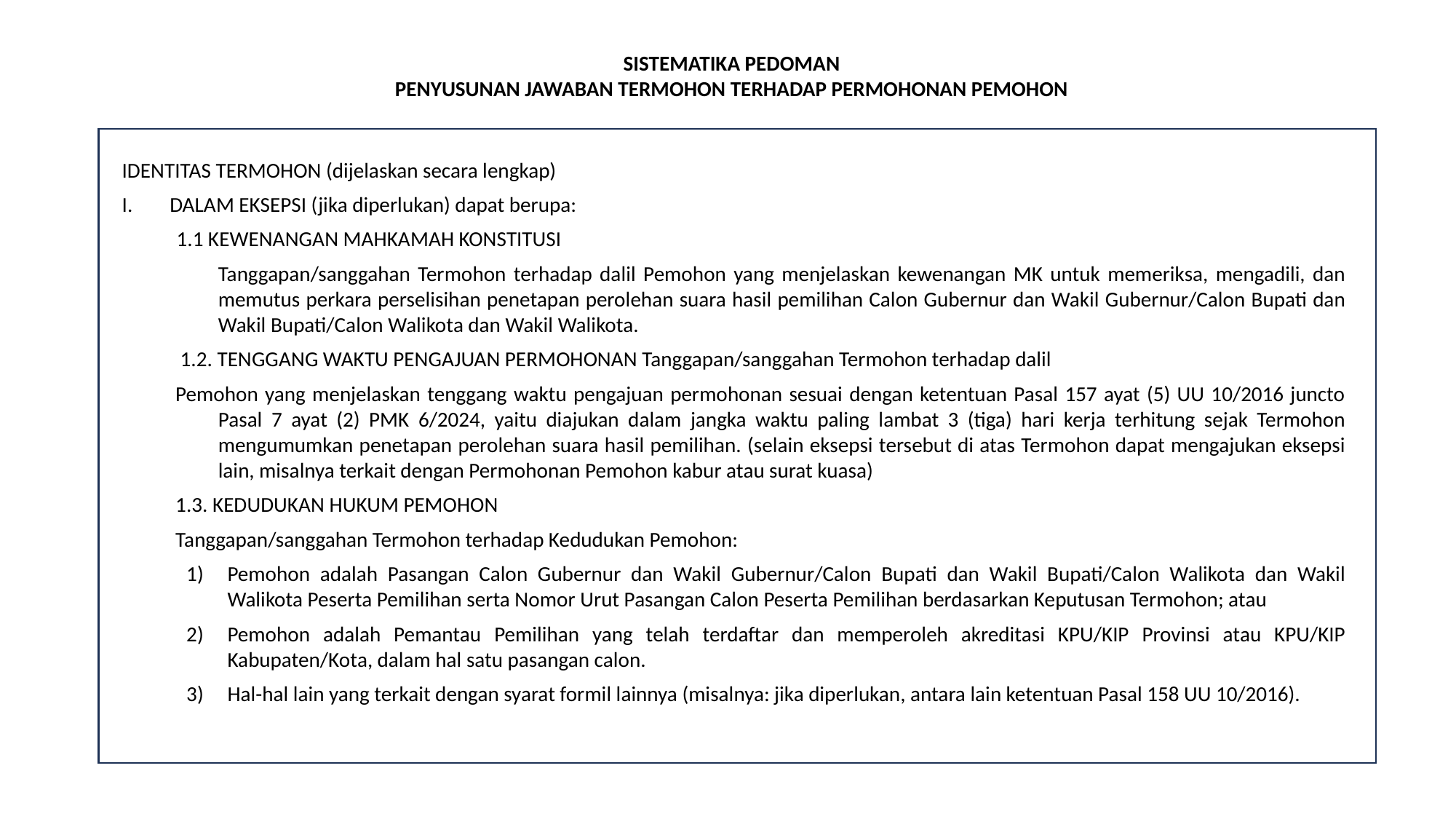

SISTEMATIKA PEDOMAN
PENYUSUNAN JAWABAN TERMOHON TERHADAP PERMOHONAN PEMOHON

IDENTITAS TERMOHON (dijelaskan secara lengkap)
DALAM EKSEPSI (jika diperlukan) dapat berupa:
1.1 KEWENANGAN MAHKAMAH KONSTITUSI
Tanggapan/sanggahan Termohon terhadap dalil Pemohon yang menjelaskan kewenangan MK untuk memeriksa, mengadili, dan memutus perkara perselisihan penetapan perolehan suara hasil pemilihan Calon Gubernur dan Wakil Gubernur/Calon Bupati dan Wakil Bupati/Calon Walikota dan Wakil Walikota.
 1.2. TENGGANG WAKTU PENGAJUAN PERMOHONAN Tanggapan/sanggahan Termohon terhadap dalil
Pemohon yang menjelaskan tenggang waktu pengajuan permohonan sesuai dengan ketentuan Pasal 157 ayat (5) UU 10/2016 juncto Pasal 7 ayat (2) PMK 6/2024, yaitu diajukan dalam jangka waktu paling lambat 3 (tiga) hari kerja terhitung sejak Termohon mengumumkan penetapan perolehan suara hasil pemilihan. (selain eksepsi tersebut di atas Termohon dapat mengajukan eksepsi lain, misalnya terkait dengan Permohonan Pemohon kabur atau surat kuasa)
1.3. KEDUDUKAN HUKUM PEMOHON
Tanggapan/sanggahan Termohon terhadap Kedudukan Pemohon:
Pemohon adalah Pasangan Calon Gubernur dan Wakil Gubernur/Calon Bupati dan Wakil Bupati/Calon Walikota dan Wakil Walikota Peserta Pemilihan serta Nomor Urut Pasangan Calon Peserta Pemilihan berdasarkan Keputusan Termohon; atau
Pemohon adalah Pemantau Pemilihan yang telah terdaftar dan memperoleh akreditasi KPU/KIP Provinsi atau KPU/KIP Kabupaten/Kota, dalam hal satu pasangan calon.
Hal-hal lain yang terkait dengan syarat formil lainnya (misalnya: jika diperlukan, antara lain ketentuan Pasal 158 UU 10/2016).